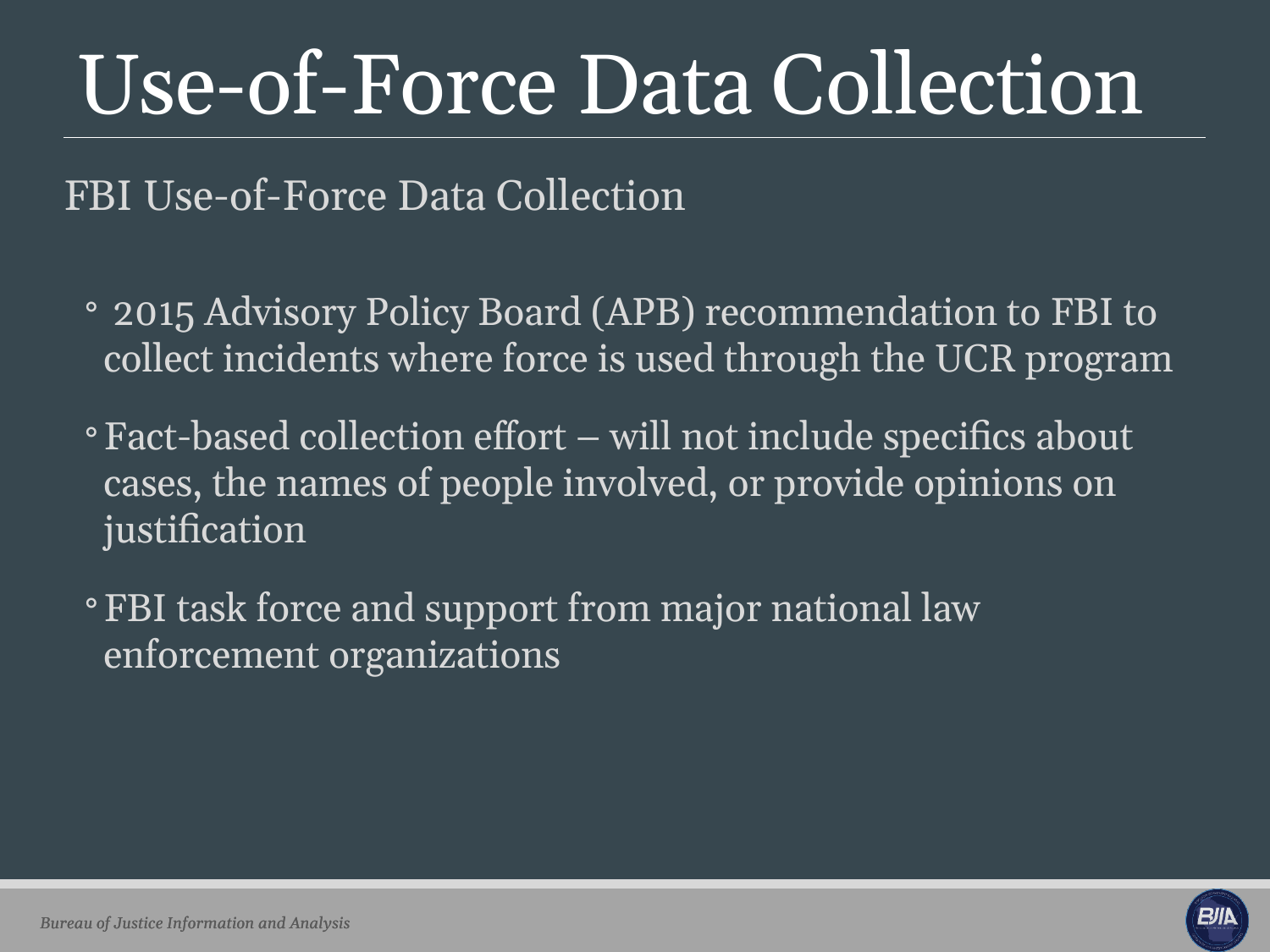

# Use-of-Force Data Collection
FBI Use-of-Force Data Collection

 2015 Advisory Policy Board (APB) recommendation to FBI to collect incidents where force is used through the UCR program
Fact-based collection effort – will not include specifics about cases, the names of people involved, or provide opinions on justification
FBI task force and support from major national law enforcement organizations